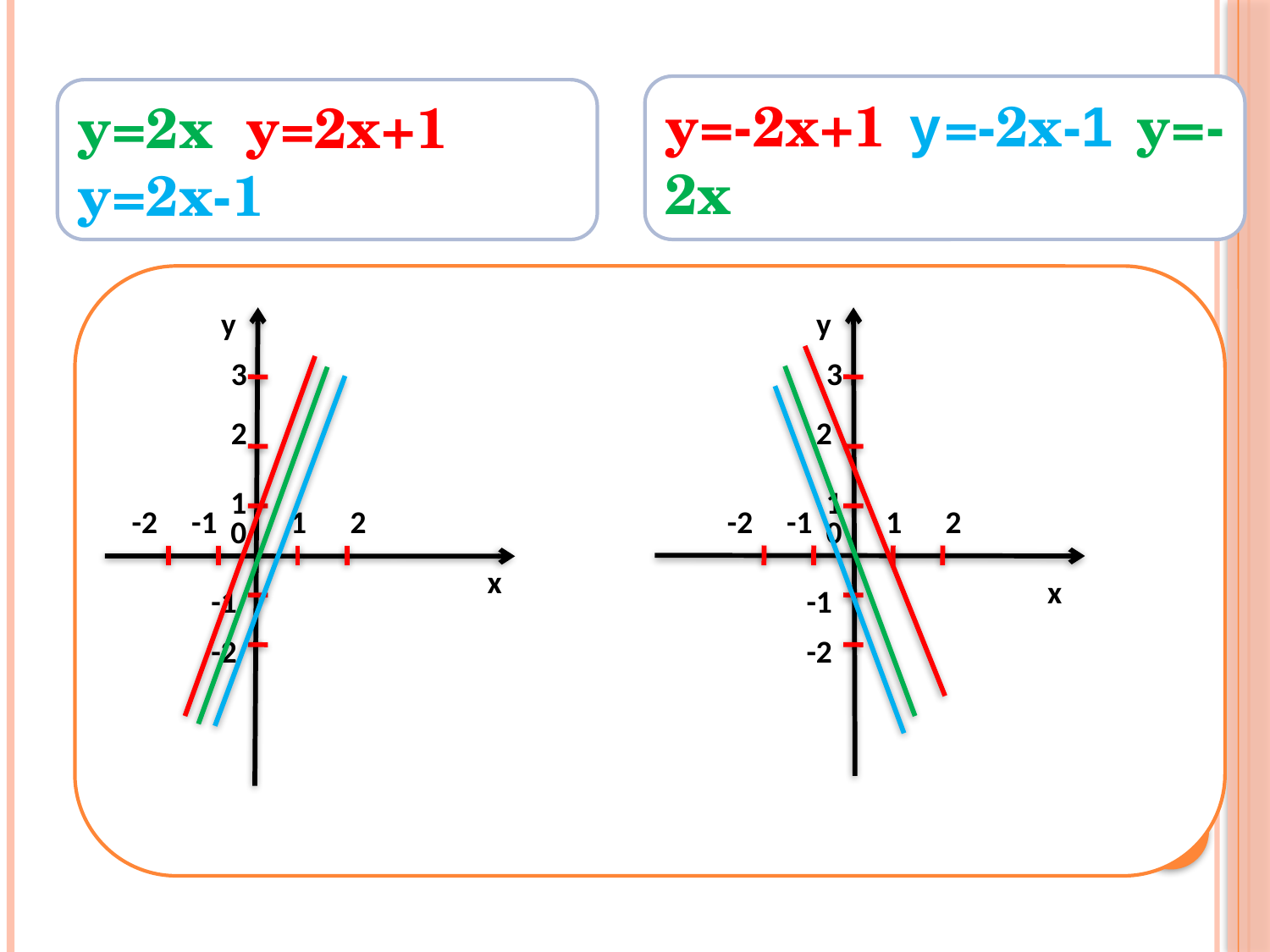

y=-2x+1 y=-2x-1 y=-2x
y=2x  y=2x+1   y=2x-1

y
y
3
3
2
2
1
1
-2
-1
1
2
-2
-1
1
2
0
0
x
x
-1
-1
-2
-2